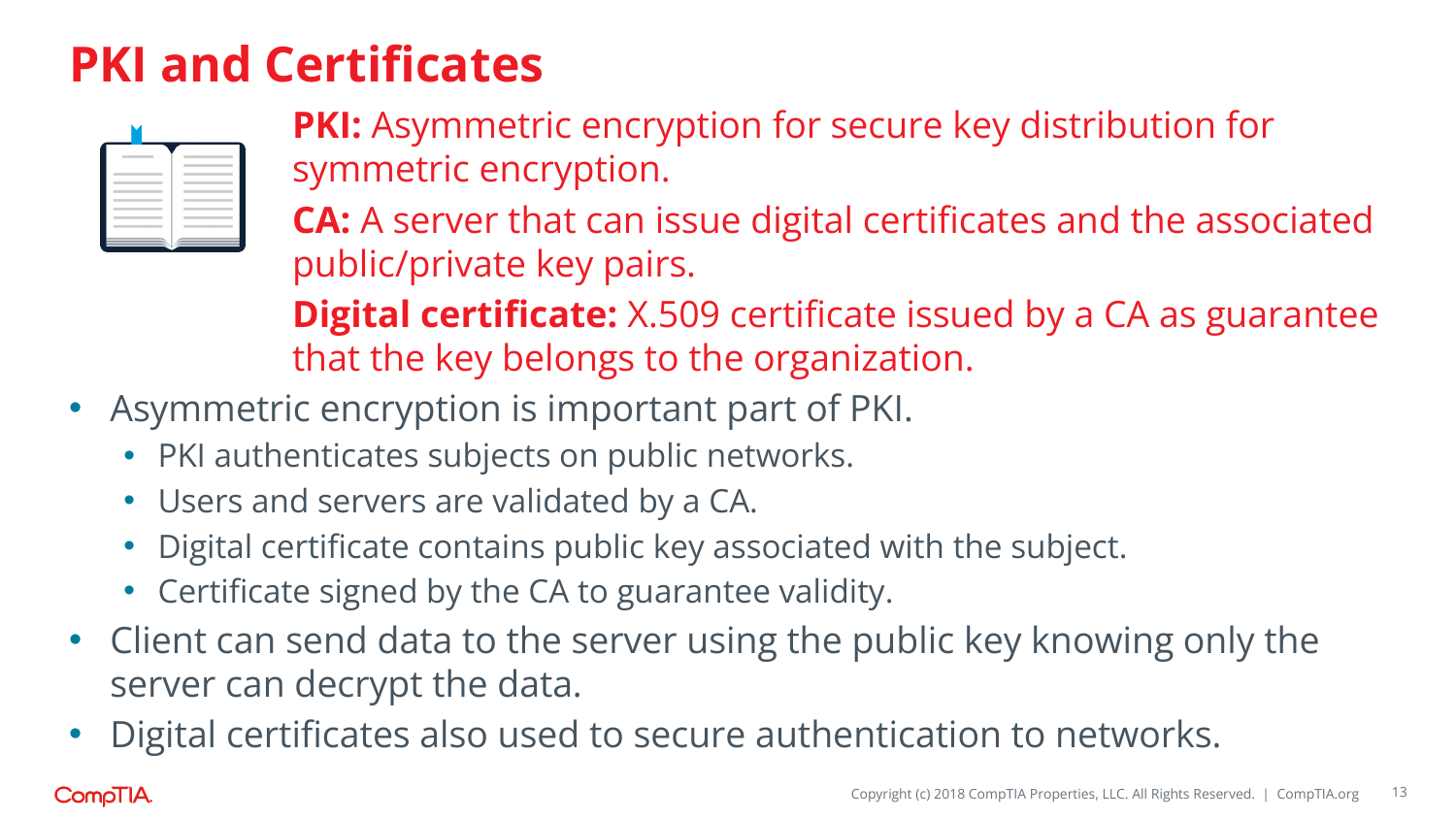

# PKI and Certificates
PKI: Asymmetric encryption for secure key distribution for symmetric encryption.
CA: A server that can issue digital certificates and the associated public/private key pairs.
Digital certificate: X.509 certificate issued by a CA as guarantee that the key belongs to the organization.
Asymmetric encryption is important part of PKI.
PKI authenticates subjects on public networks.
Users and servers are validated by a CA.
Digital certificate contains public key associated with the subject.
Certificate signed by the CA to guarantee validity.
Client can send data to the server using the public key knowing only the server can decrypt the data.
Digital certificates also used to secure authentication to networks.
13